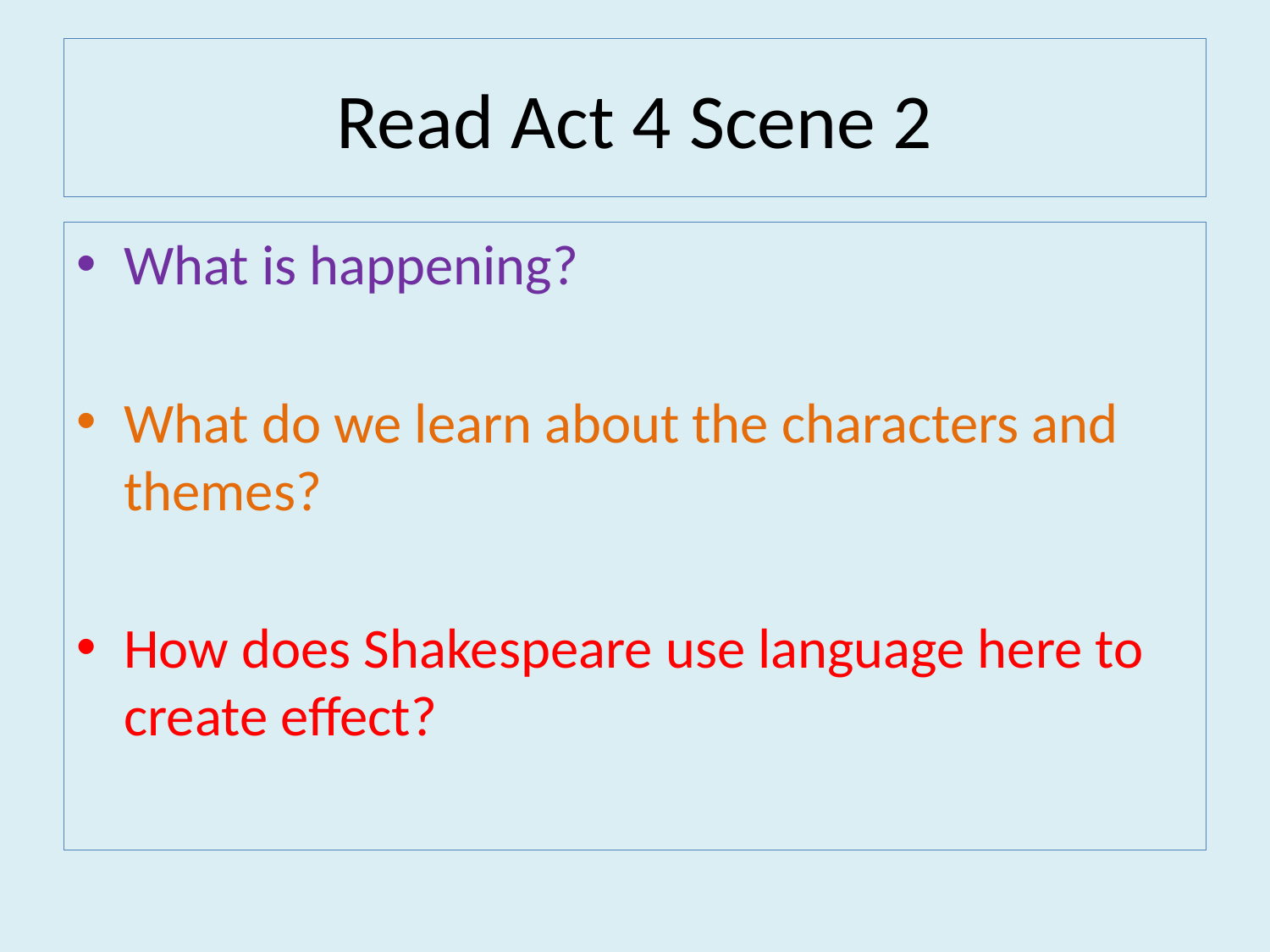

# Read Act 4 Scene 2
What is happening?

What do we learn about the characters and themes?

How does Shakespeare use language here to create effect?